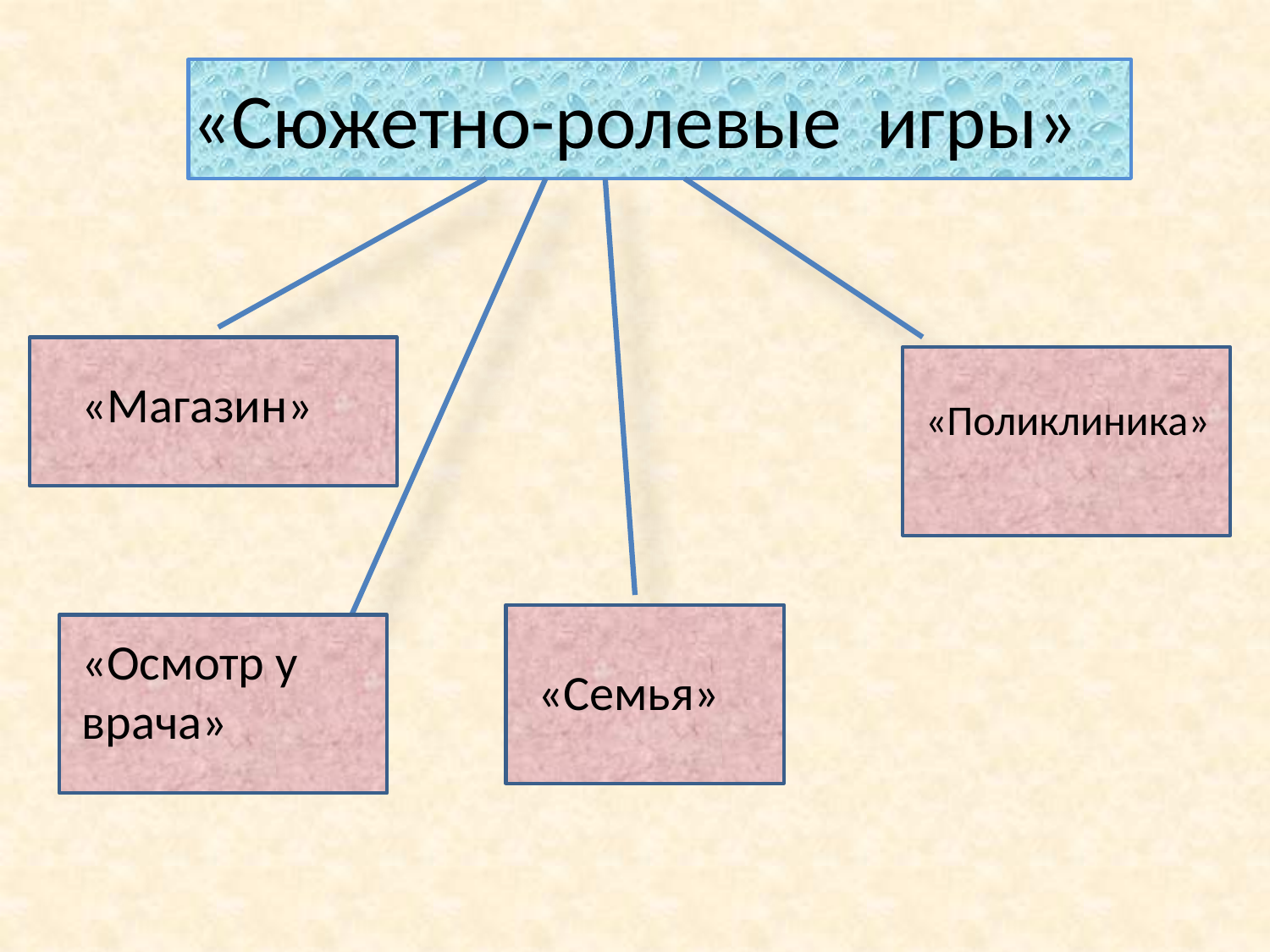

# «Сюжетно-ролевые  игры»

«Магазин»
«Поликлиника»

«Осмотр у врача»
«Семья»